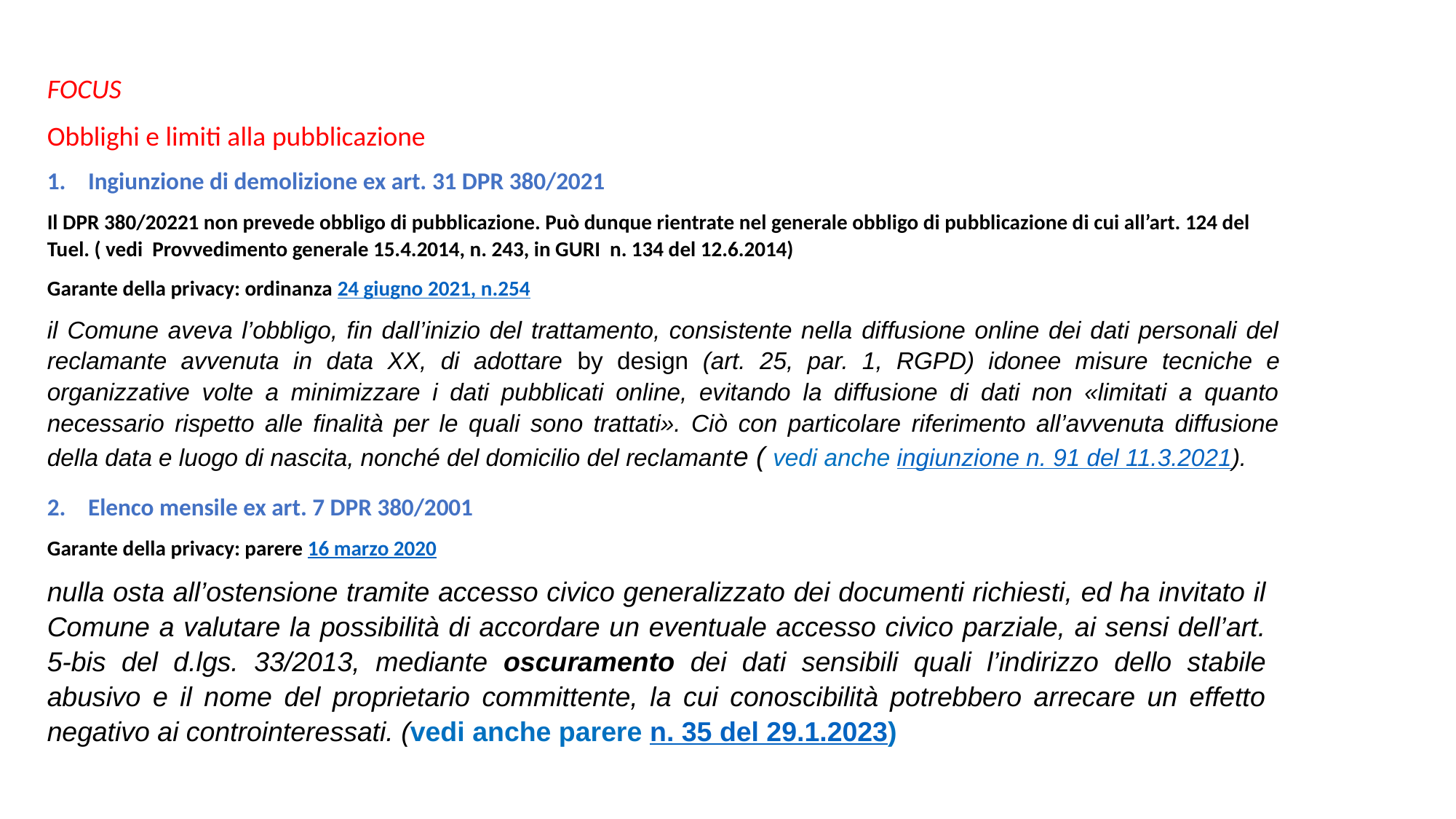

FOCUS
Obblighi e limiti alla pubblicazione
Ingiunzione di demolizione ex art. 31 DPR 380/2021
Il DPR 380/20221 non prevede obbligo di pubblicazione. Può dunque rientrate nel generale obbligo di pubblicazione di cui all’art. 124 del Tuel. ( vedi  Provvedimento generale 15.4.2014, n. 243, in GURI  n. 134 del 12.6.2014)
Garante della privacy: ordinanza 24 giugno 2021, n.254
il Comune aveva l’obbligo, fin dall’inizio del trattamento, consistente nella diffusione online dei dati personali del reclamante avvenuta in data XX, di adottare by design (art. 25, par. 1, RGPD) idonee misure tecniche e organizzative volte a minimizzare i dati pubblicati online, evitando la diffusione di dati non «limitati a quanto necessario rispetto alle finalità per le quali sono trattati». Ciò con particolare riferimento all’avvenuta diffusione della data e luogo di nascita, nonché del domicilio del reclamante ( vedi anche ingiunzione n. 91 del 11.3.2021).
Elenco mensile ex art. 7 DPR 380/2001
Garante della privacy: parere 16 marzo 2020
nulla osta all’ostensione tramite accesso civico generalizzato dei documenti richiesti, ed ha invitato il Comune a valutare la possibilità di accordare un eventuale accesso civico parziale, ai sensi dell’art. 5-bis del d.lgs. 33/2013, mediante oscuramento dei dati sensibili quali l’indirizzo dello stabile abusivo e il nome del proprietario committente, la cui conoscibilità potrebbero arrecare un effetto negativo ai controinteressati. (vedi anche parere n. 35 del 29.1.2023)